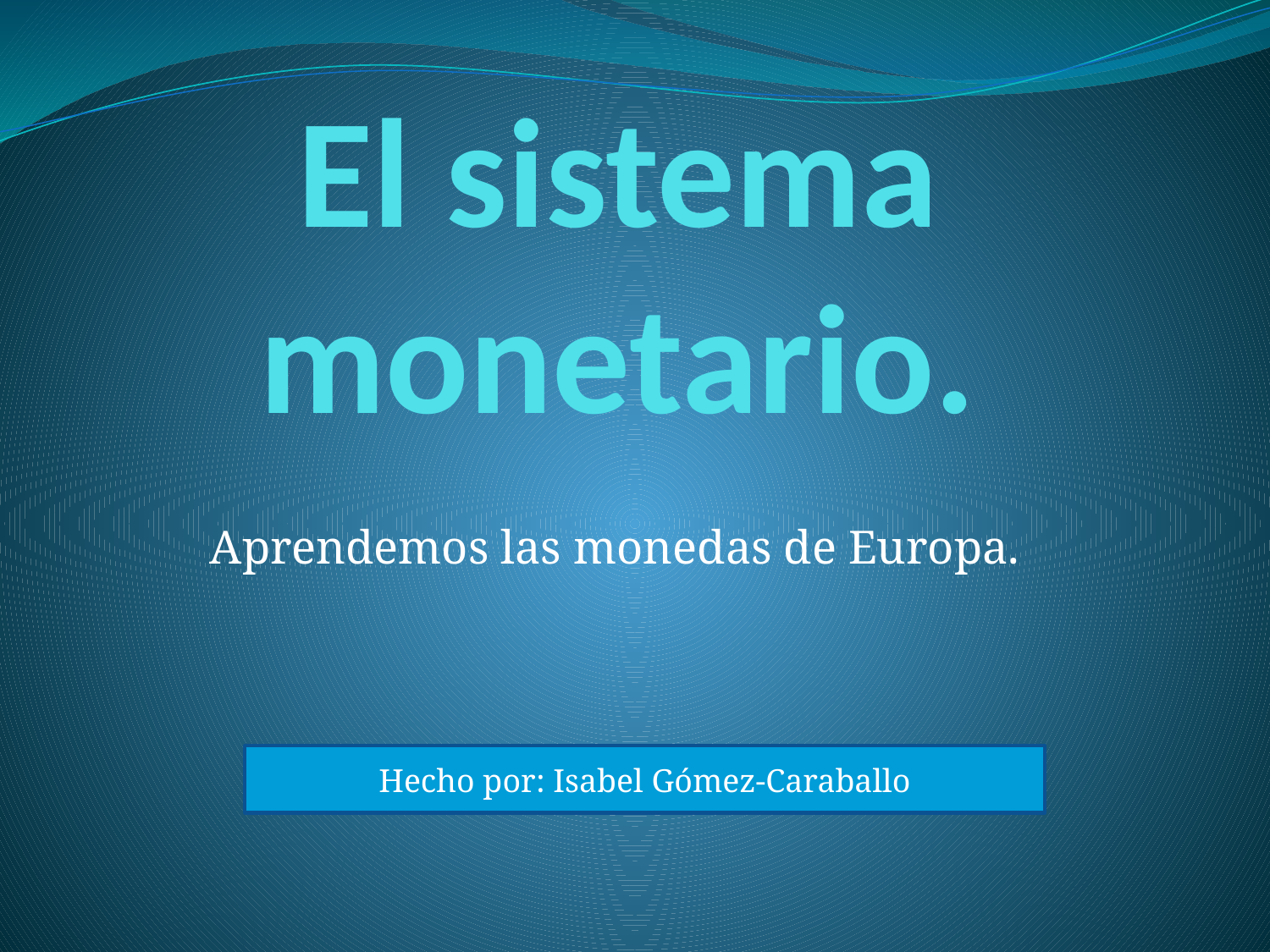

# El sistema monetario.

Aprendemos las monedas de Europa.
Hecho por: Isabel Gómez-Caraballo